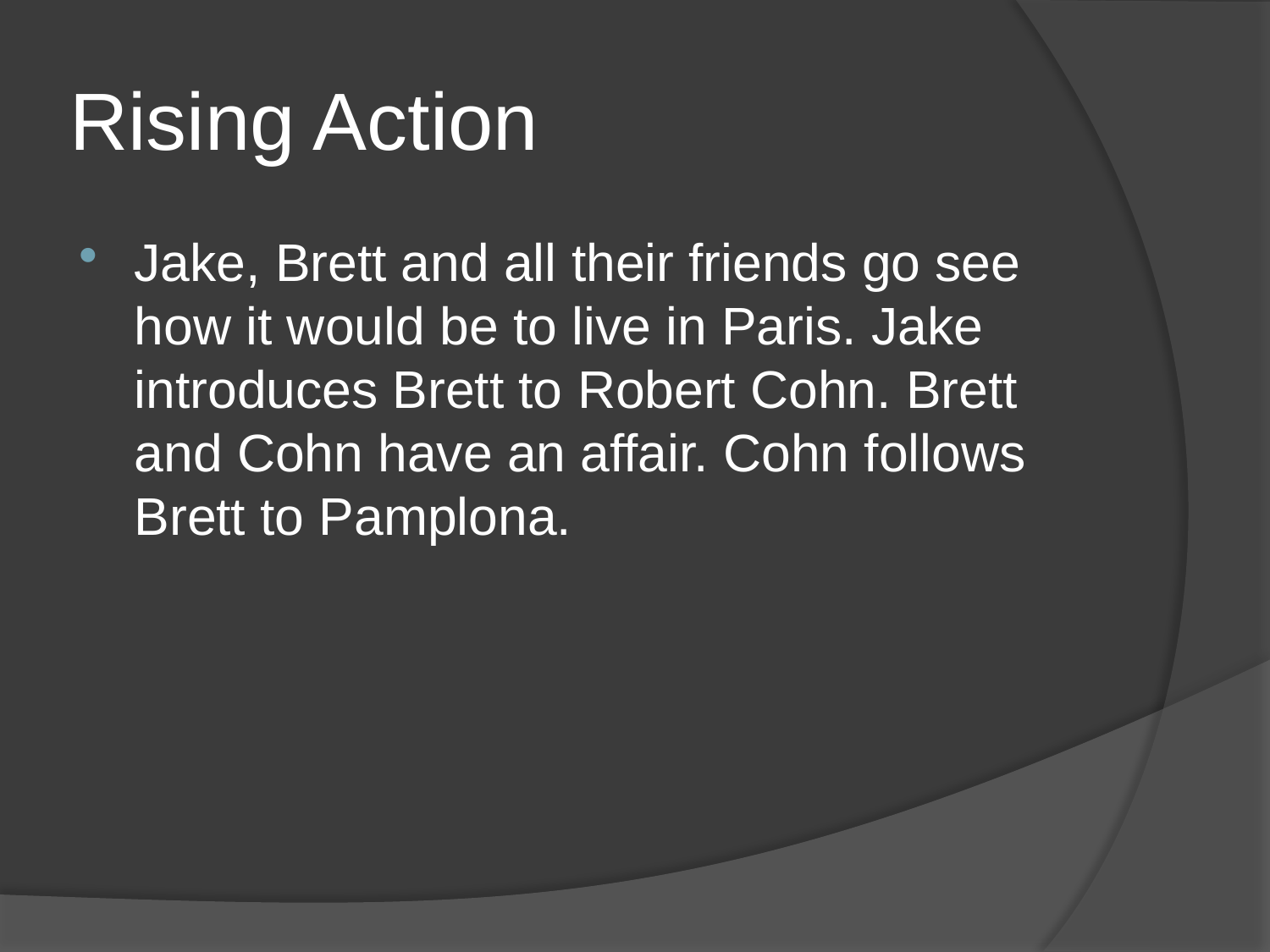

# Rising Action
Jake, Brett and all their friends go see how it would be to live in Paris. Jake introduces Brett to Robert Cohn. Brett and Cohn have an affair. Cohn follows Brett to Pamplona.